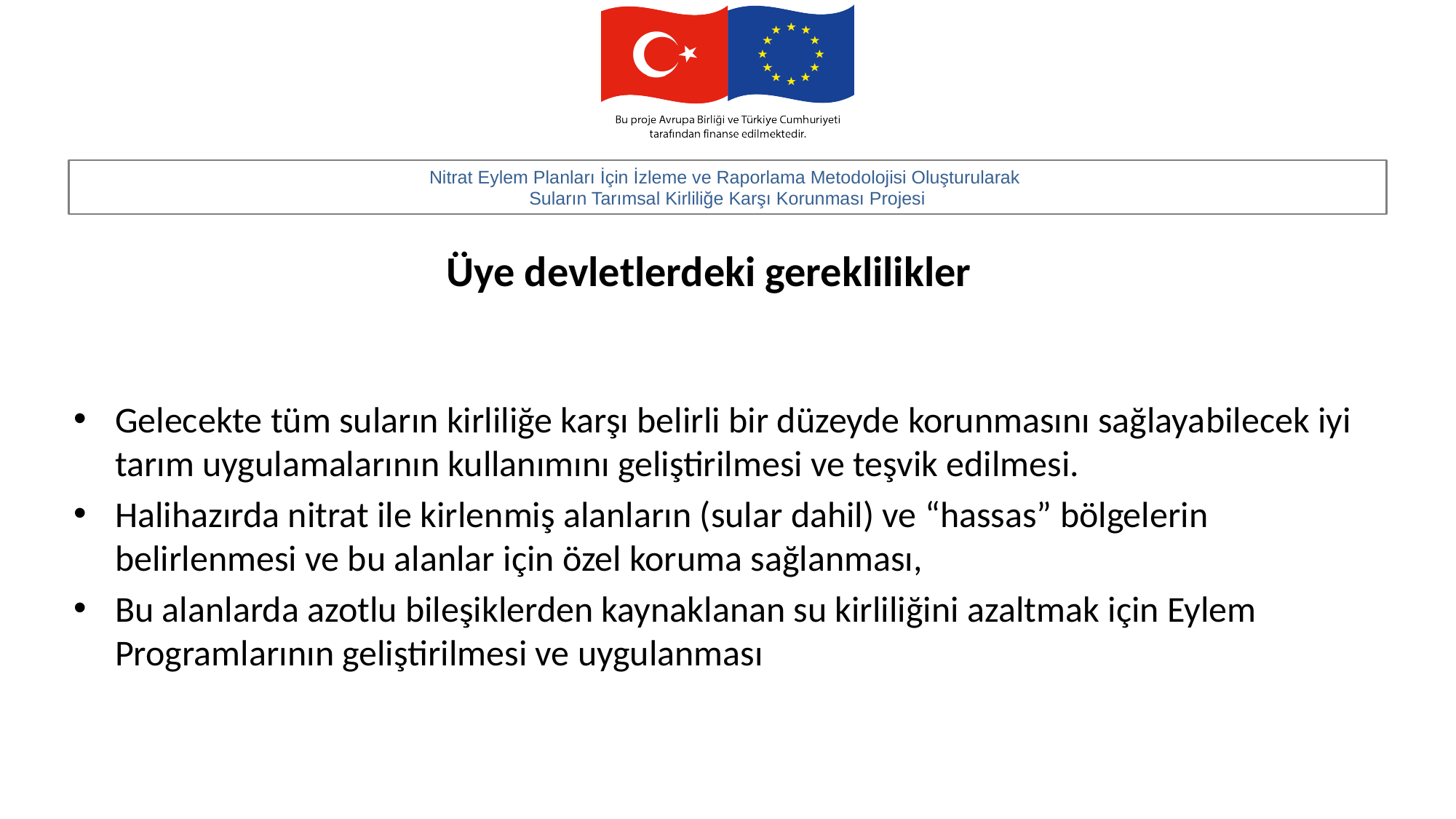

# Üye devletlerdeki gereklilikler
Gelecekte tüm suların kirliliğe karşı belirli bir düzeyde korunmasını sağlayabilecek iyi tarım uygulamalarının kullanımını geliştirilmesi ve teşvik edilmesi.
Halihazırda nitrat ile kirlenmiş alanların (sular dahil) ve “hassas” bölgelerin belirlenmesi ve bu alanlar için özel koruma sağlanması,
Bu alanlarda azotlu bileşiklerden kaynaklanan su kirliliğini azaltmak için Eylem Programlarının geliştirilmesi ve uygulanması